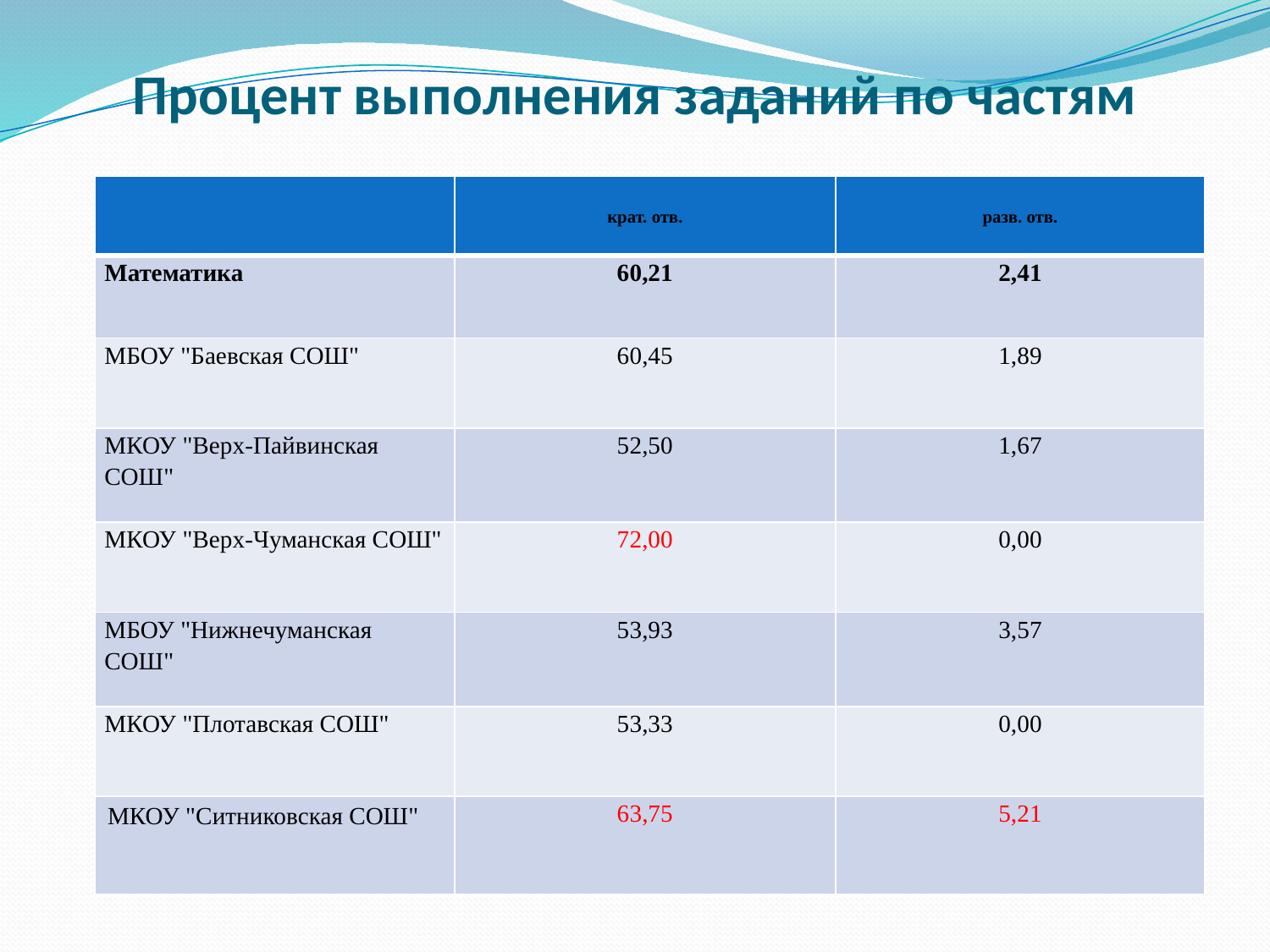

# Процент выполнения заданий по частям
|  | крат. отв. | разв. отв. |
| --- | --- | --- |
| Математика | 60,21 | 2,41 |
| МБОУ "Баевская СОШ" | 60,45 | 1,89 |
| МКОУ "Верх-Пайвинская СОШ" | 52,50 | 1,67 |
| МКОУ "Верх-Чуманская СОШ" | 72,00 | 0,00 |
| МБОУ "Нижнечуманская СОШ" | 53,93 | 3,57 |
| МКОУ "Плотавская СОШ" | 53,33 | 0,00 |
| МКОУ "Ситниковская СОШ" | 63,75 | 5,21 |